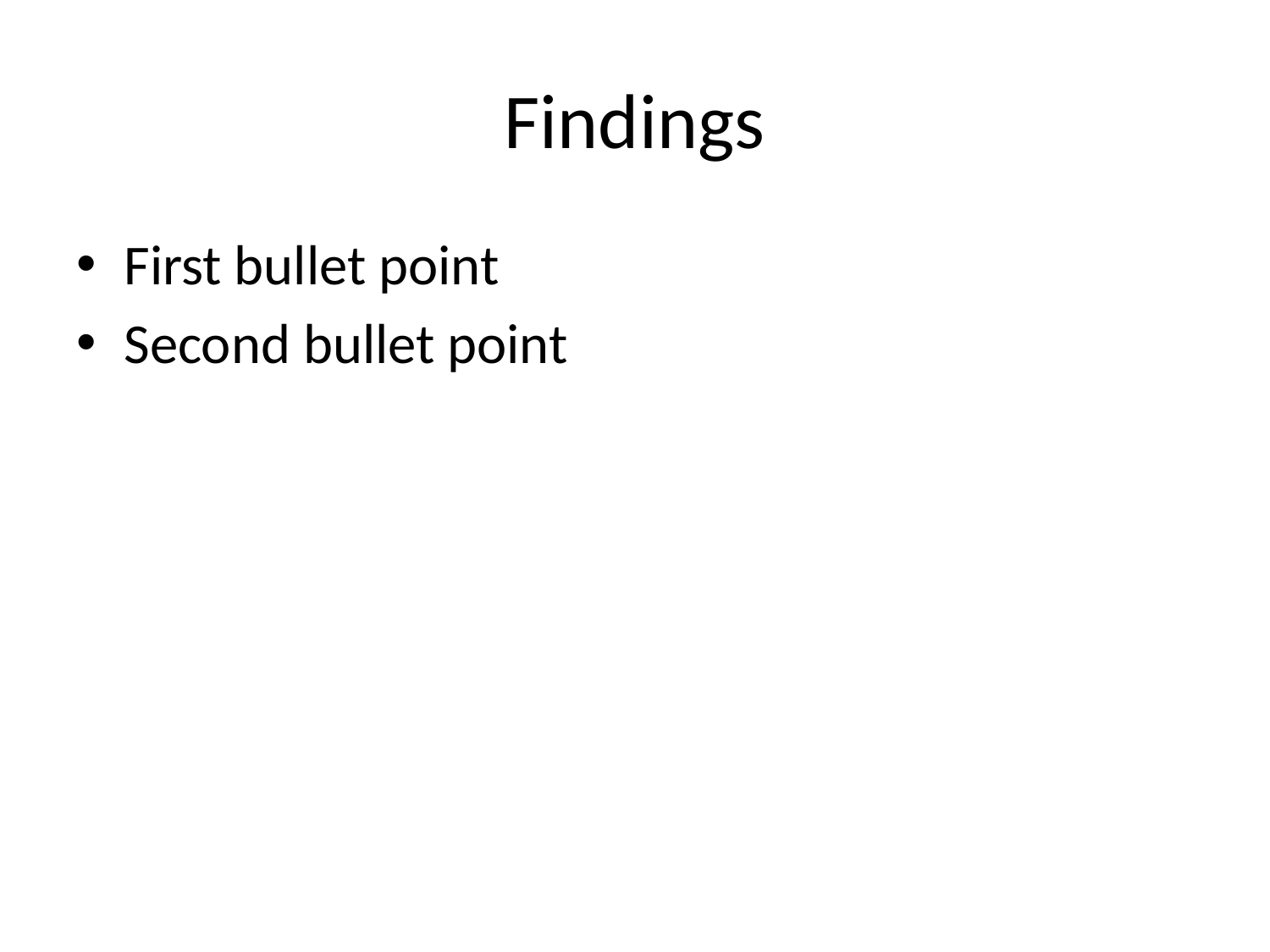

# Findings
First bullet point
Second bullet point